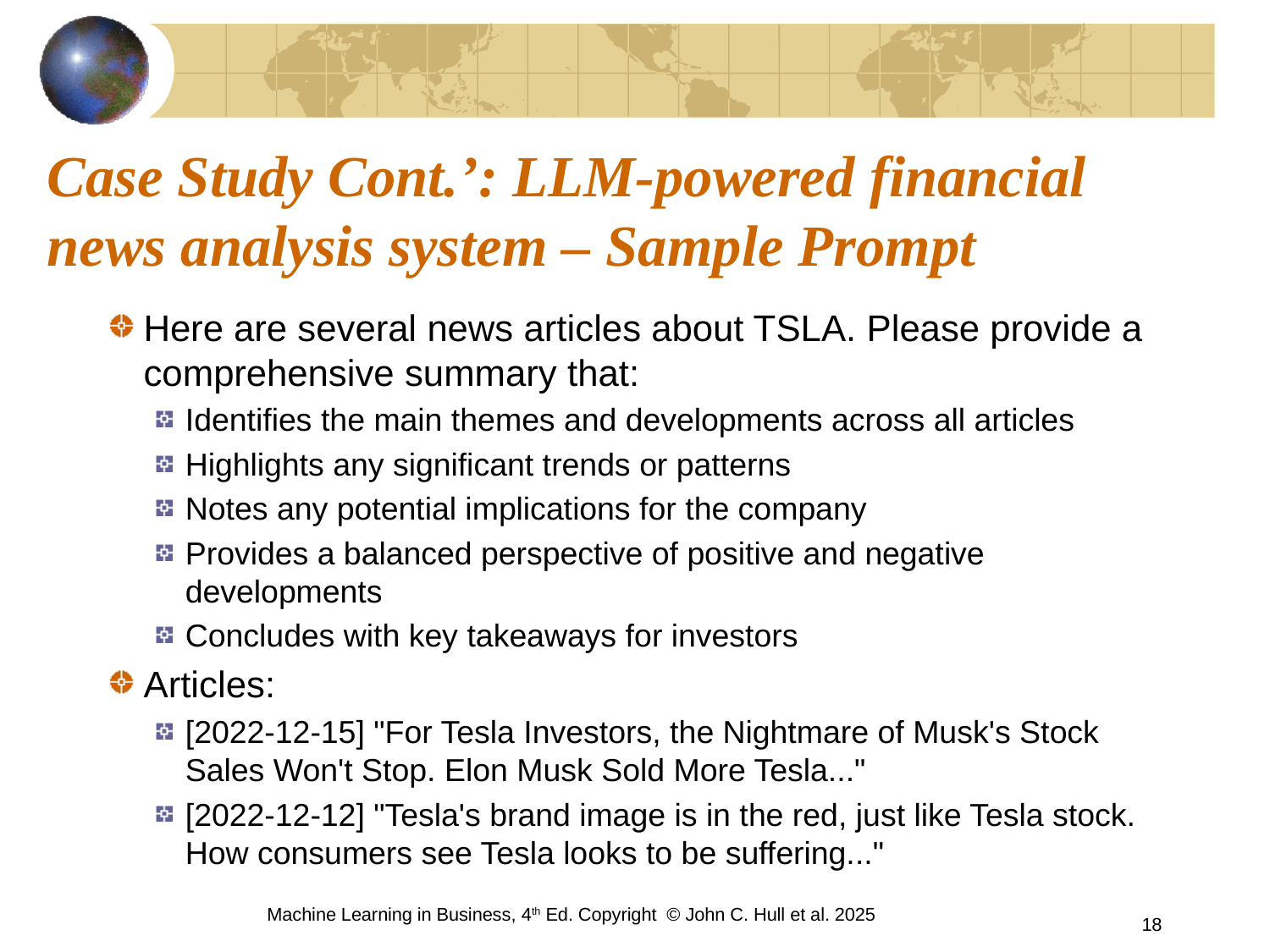

# Case Study Cont.’: LLM-powered financial news analysis system – Sample Prompt
Here are several news articles about TSLA. Please provide a comprehensive summary that:
Identifies the main themes and developments across all articles
Highlights any significant trends or patterns
Notes any potential implications for the company
Provides a balanced perspective of positive and negative developments
Concludes with key takeaways for investors
Articles:
[2022-12-15] "For Tesla Investors, the Nightmare of Musk's Stock Sales Won't Stop. Elon Musk Sold More Tesla..."
[2022-12-12] "Tesla's brand image is in the red, just like Tesla stock. How consumers see Tesla looks to be suffering..."
Machine Learning in Business, 4th Ed. Copyright  © John C. Hull et al. 2025
18